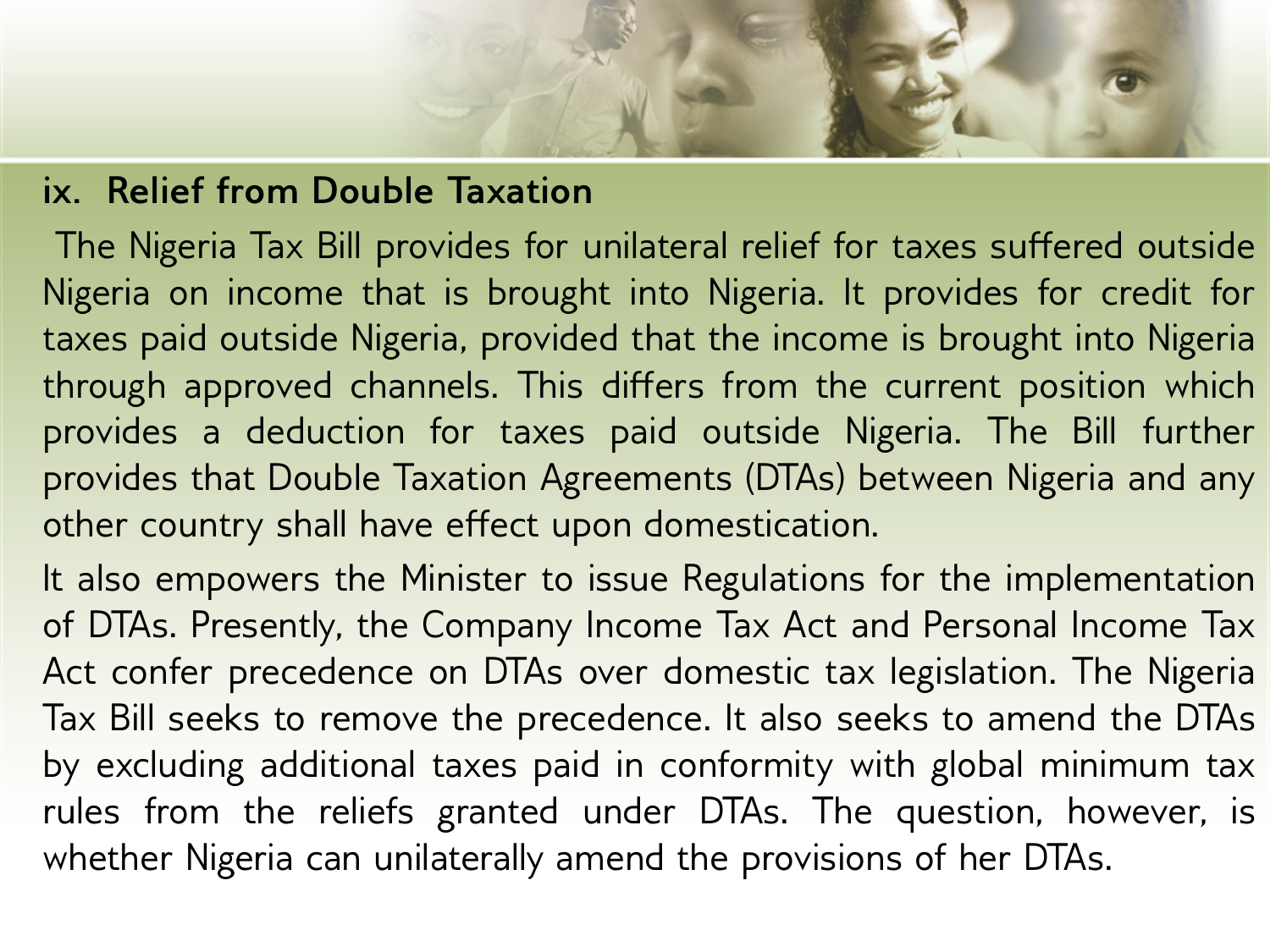

ix.  Relief from Double Taxation
 The Nigeria Tax Bill provides for unilateral relief for taxes suffered outside Nigeria on income that is brought into Nigeria. It provides for credit for taxes paid outside Nigeria, provided that the income is brought into Nigeria through approved channels. This differs from the current position which provides a deduction for taxes paid outside Nigeria. The Bill further provides that Double Taxation Agreements (DTAs) between Nigeria and any other country shall have effect upon domestication.
It also empowers the Minister to issue Regulations for the implementation of DTAs. Presently, the Company Income Tax Act and Personal Income Tax Act confer precedence on DTAs over domestic tax legislation. The Nigeria Tax Bill seeks to remove the precedence. It also seeks to amend the DTAs by excluding additional taxes paid in conformity with global minimum tax rules from the reliefs granted under DTAs. The question, however, is whether Nigeria can unilaterally amend the provisions of her DTAs.